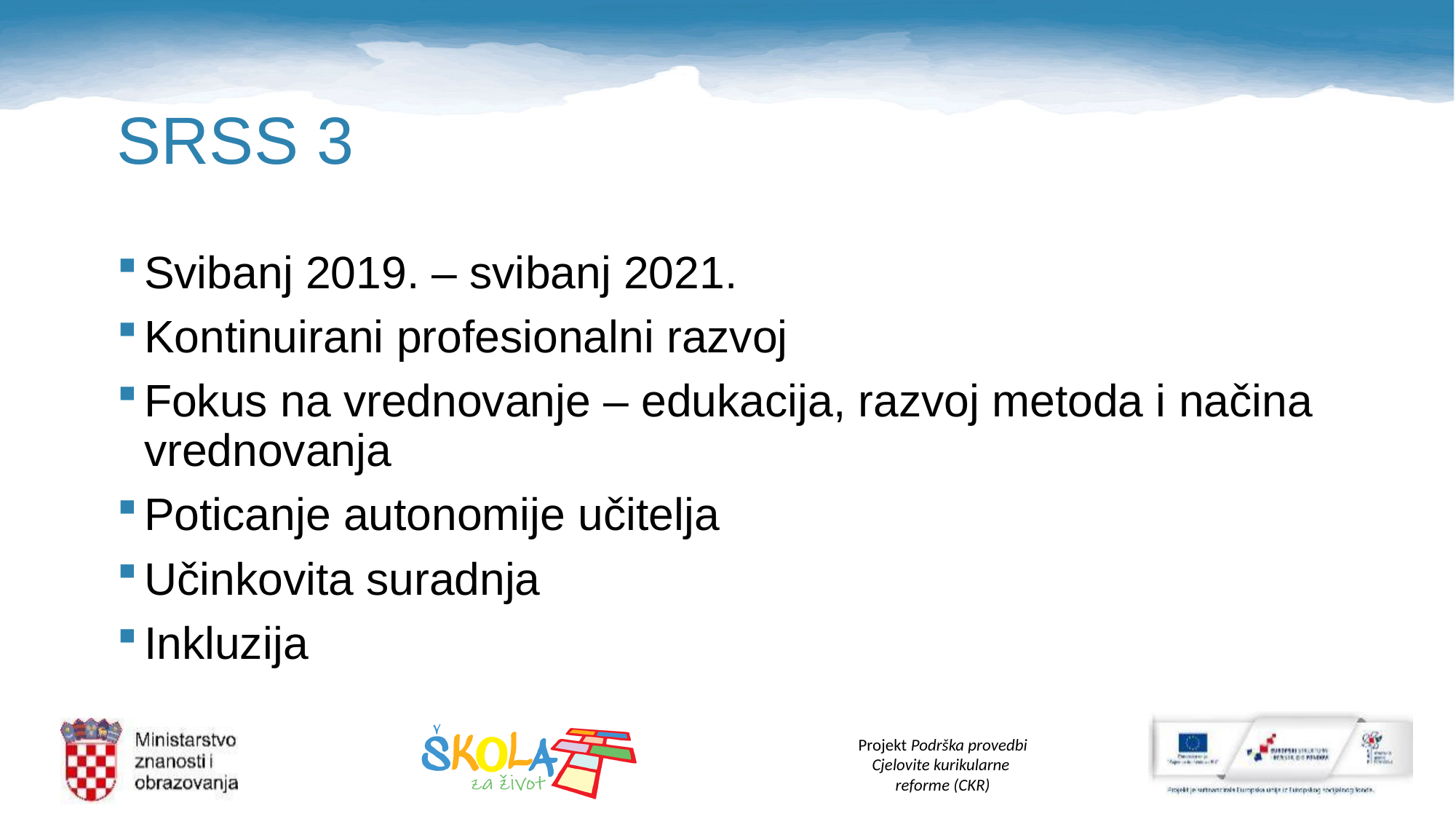

# SRSS 3
Svibanj 2019. – svibanj 2021.
Kontinuirani profesionalni razvoj
Fokus na vrednovanje – edukacija, razvoj metoda i načina vrednovanja
Poticanje autonomije učitelja
Učinkovita suradnja
Inkluzija